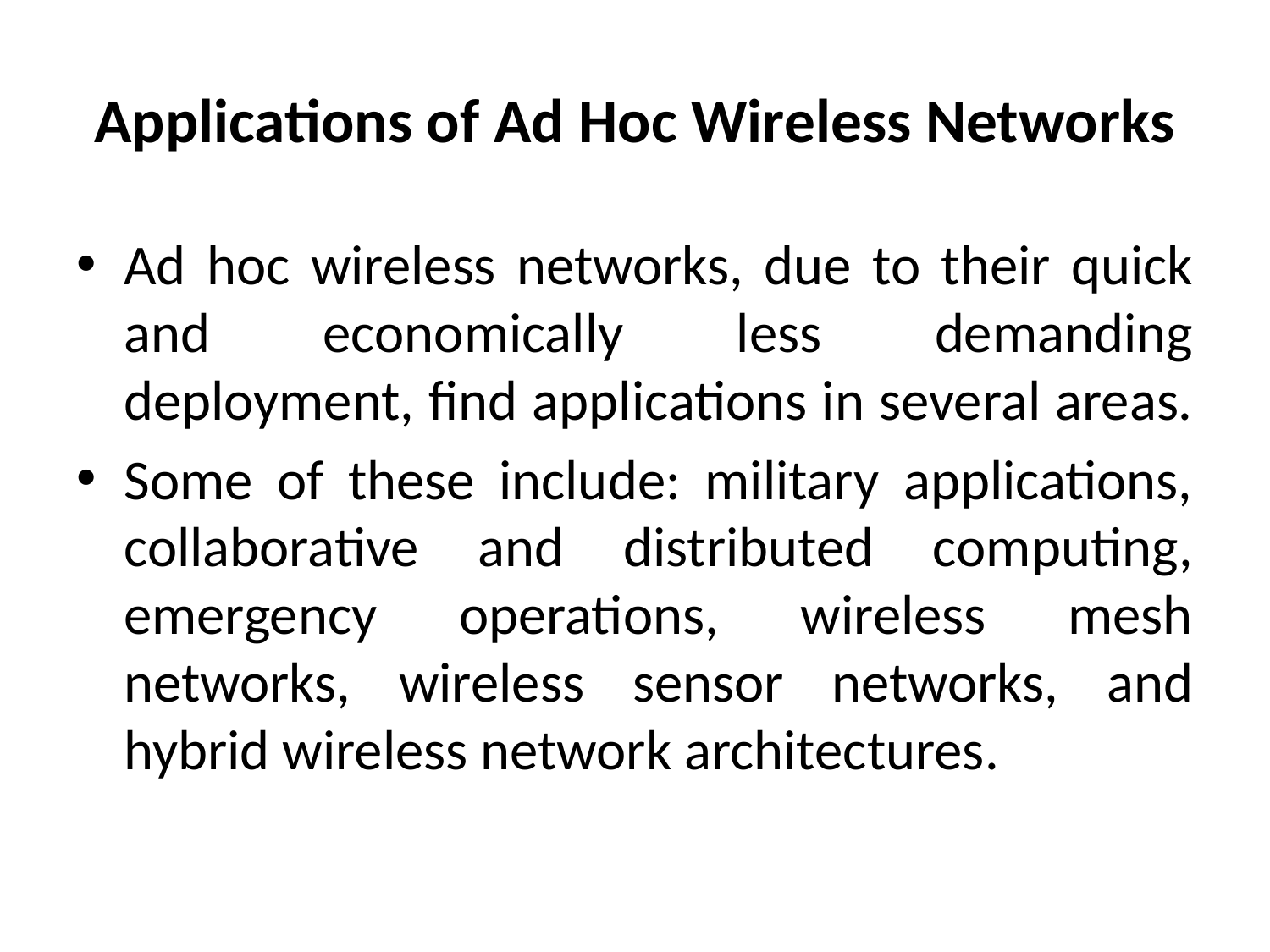

# Applications of Ad Hoc Wireless Networks
Ad hoc wireless networks, due to their quick and economically less demanding deployment, find applications in several areas.
Some of these include: military applications, collaborative and distributed computing, emergency operations, wireless mesh networks, wireless sensor networks, and hybrid wireless network architectures.